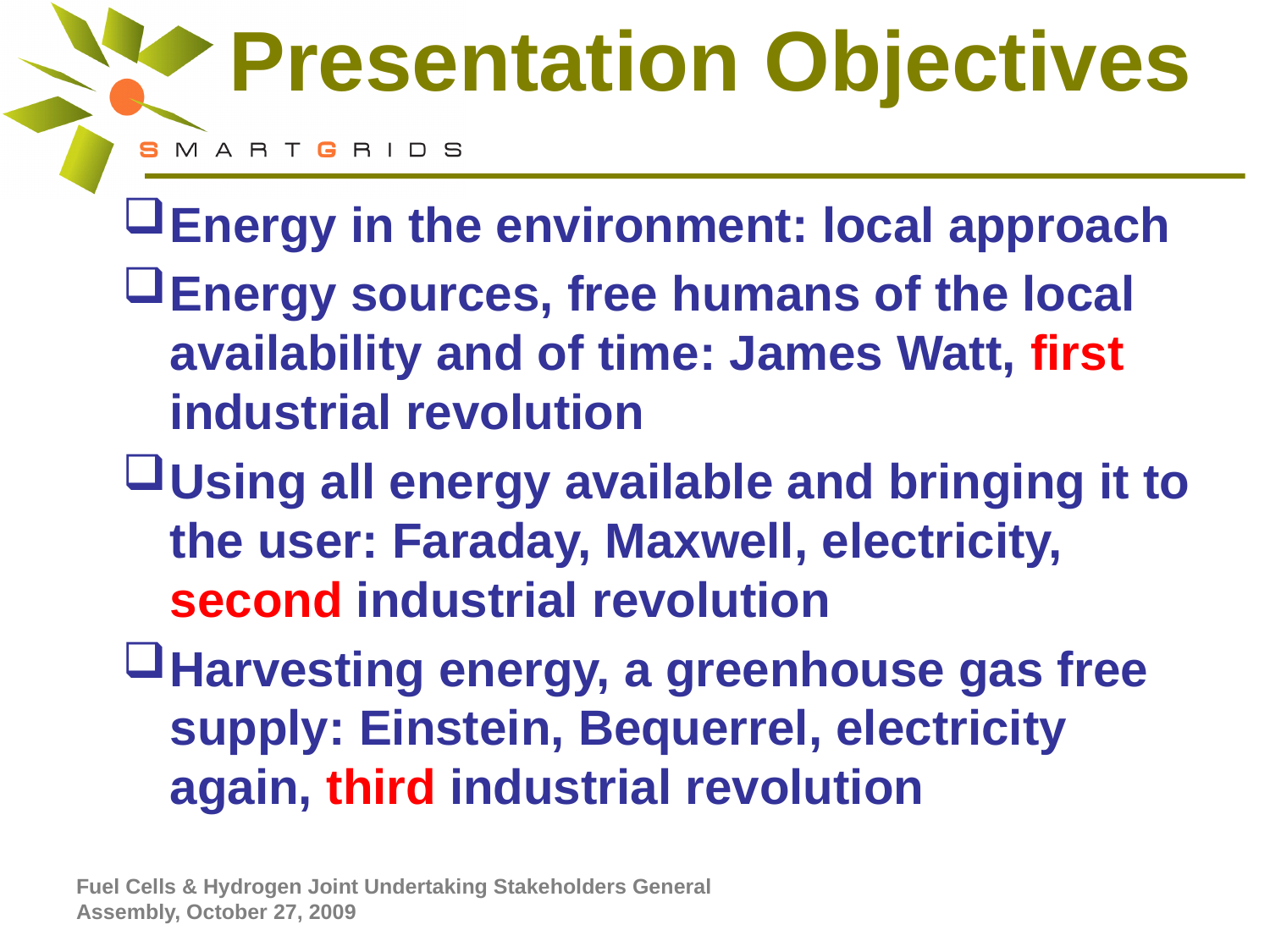

Presentation Objectives
Energy in the environment: local approach
Energy sources, free humans of the local availability and of time: James Watt, first industrial revolution
Using all energy available and bringing it to the user: Faraday, Maxwell, electricity, second industrial revolution
Harvesting energy, a greenhouse gas free supply: Einstein, Bequerrel, electricity again, third industrial revolution
Fuel Cells & Hydrogen Joint Undertaking Stakeholders General Assembly, October 27, 2009
Ronnie Belmans (ronnie.belmans@esat.kuleuven.be)
2